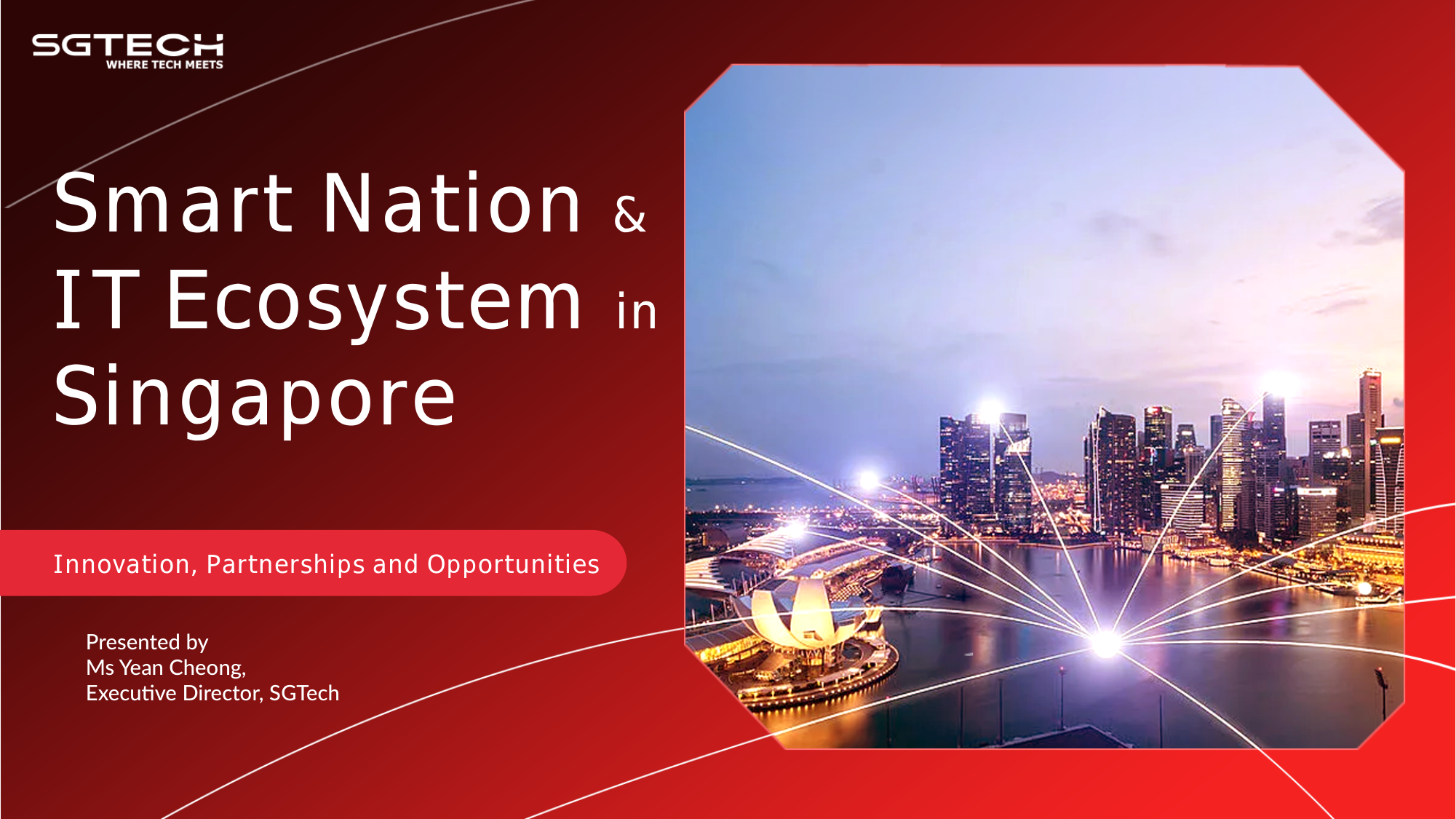

Smart Nation &
IT Ecosystem in Singapore

Innovation, Partnerships and Opportunities
Presented by
Ms Yean Cheong,
Executive Director, SGTech